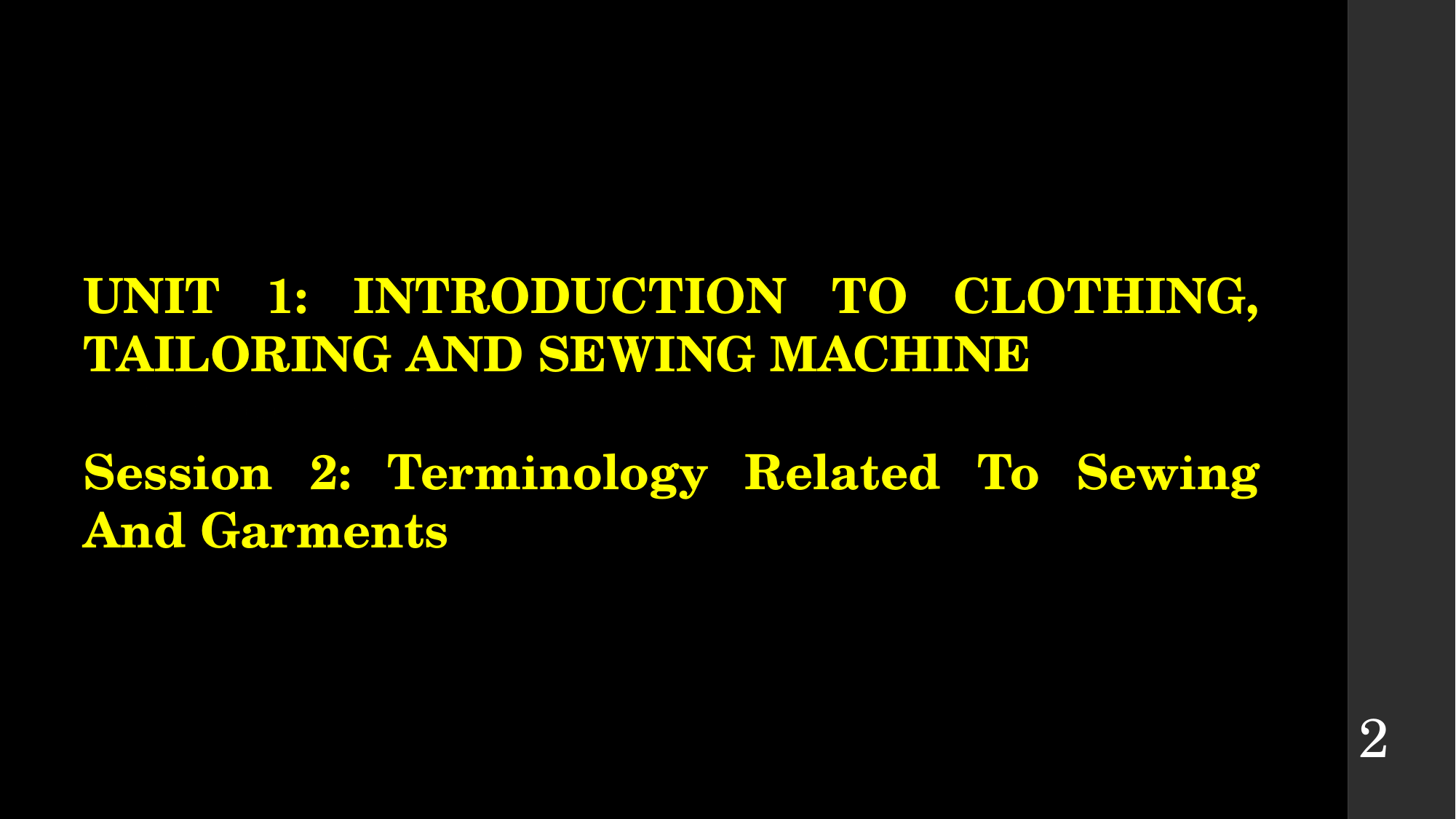

UNIT 1: INTRODUCTION TO CLOTHING, TAILORING AND SEWING MACHINE

Session 2: Terminology Related To Sewing And Garments
2